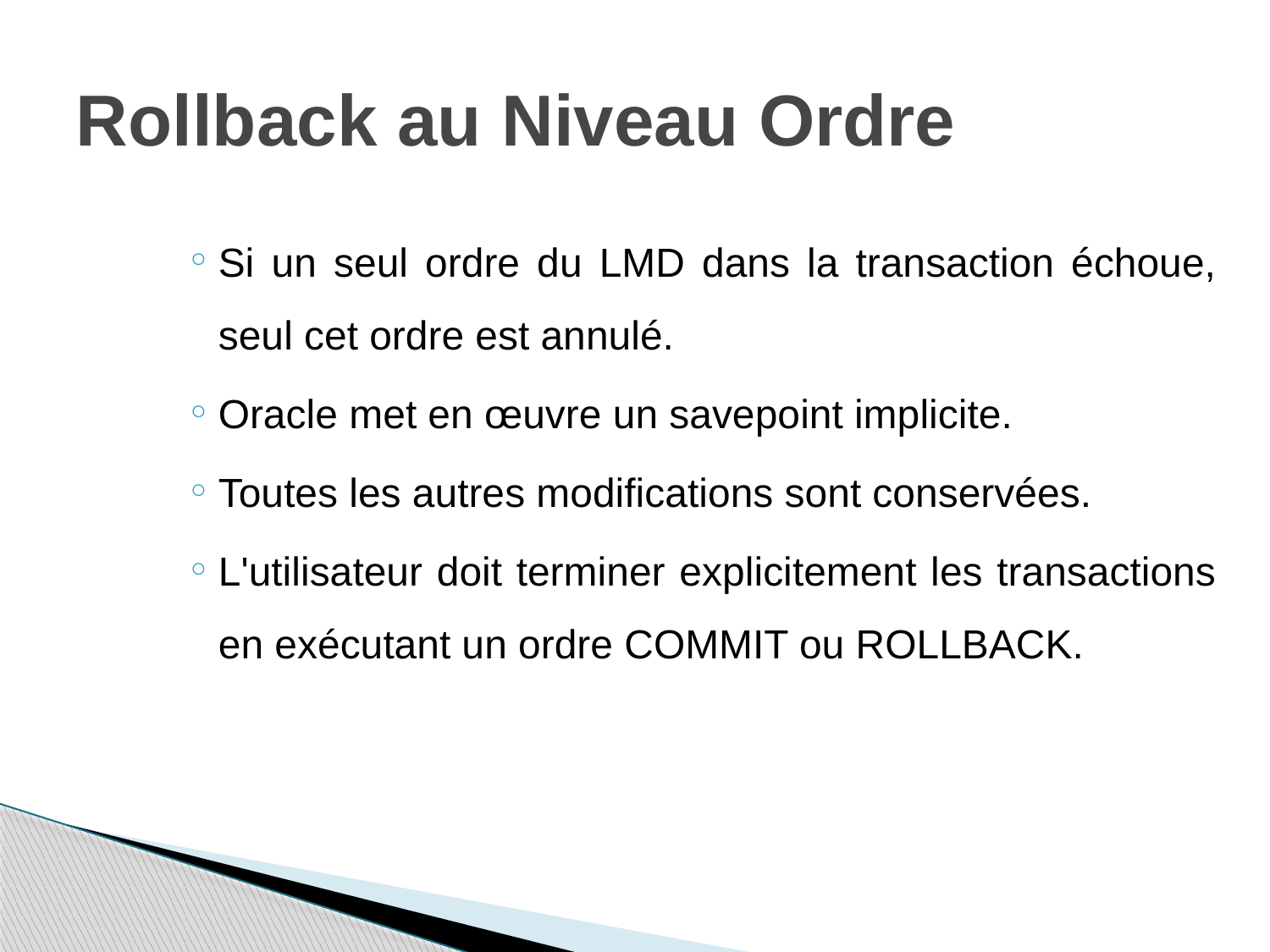

# Rollback au Niveau Ordre
Si un seul ordre du LMD dans la transaction échoue, seul cet ordre est annulé.
Oracle met en œuvre un savepoint implicite.
Toutes les autres modifications sont conservées.
L'utilisateur doit terminer explicitement les transactions en exécutant un ordre COMMIT ou ROLLBACK.